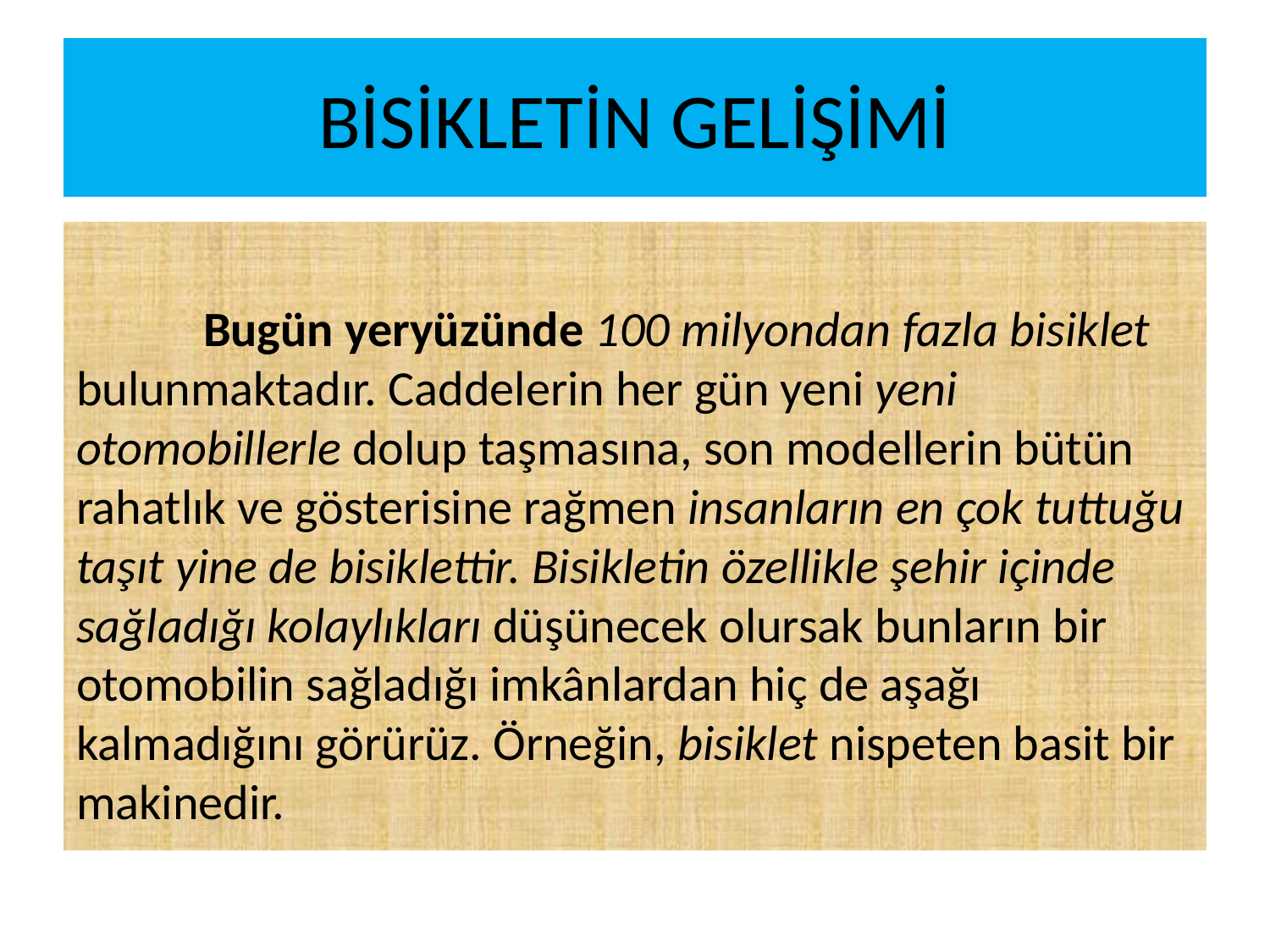

# BİSİKLETİN GELİŞİMİ

	Bugün yeryüzünde 100 milyondan fazla bisiklet bulunmaktadır. Caddelerin her gün yeni yeni otomobillerle dolup taşmasına, son modellerin bütün rahatlık ve gösterisine rağmen insanların en çok tuttuğu taşıt yine de bisiklettir. Bisikletin özellikle şehir içinde sağladığı kolaylıkları düşünecek olursak bunların bir otomobilin sağladığı imkânlardan hiç de aşağı kalmadığını görürüz. Örneğin, bisiklet nispeten basit bir makinedir.